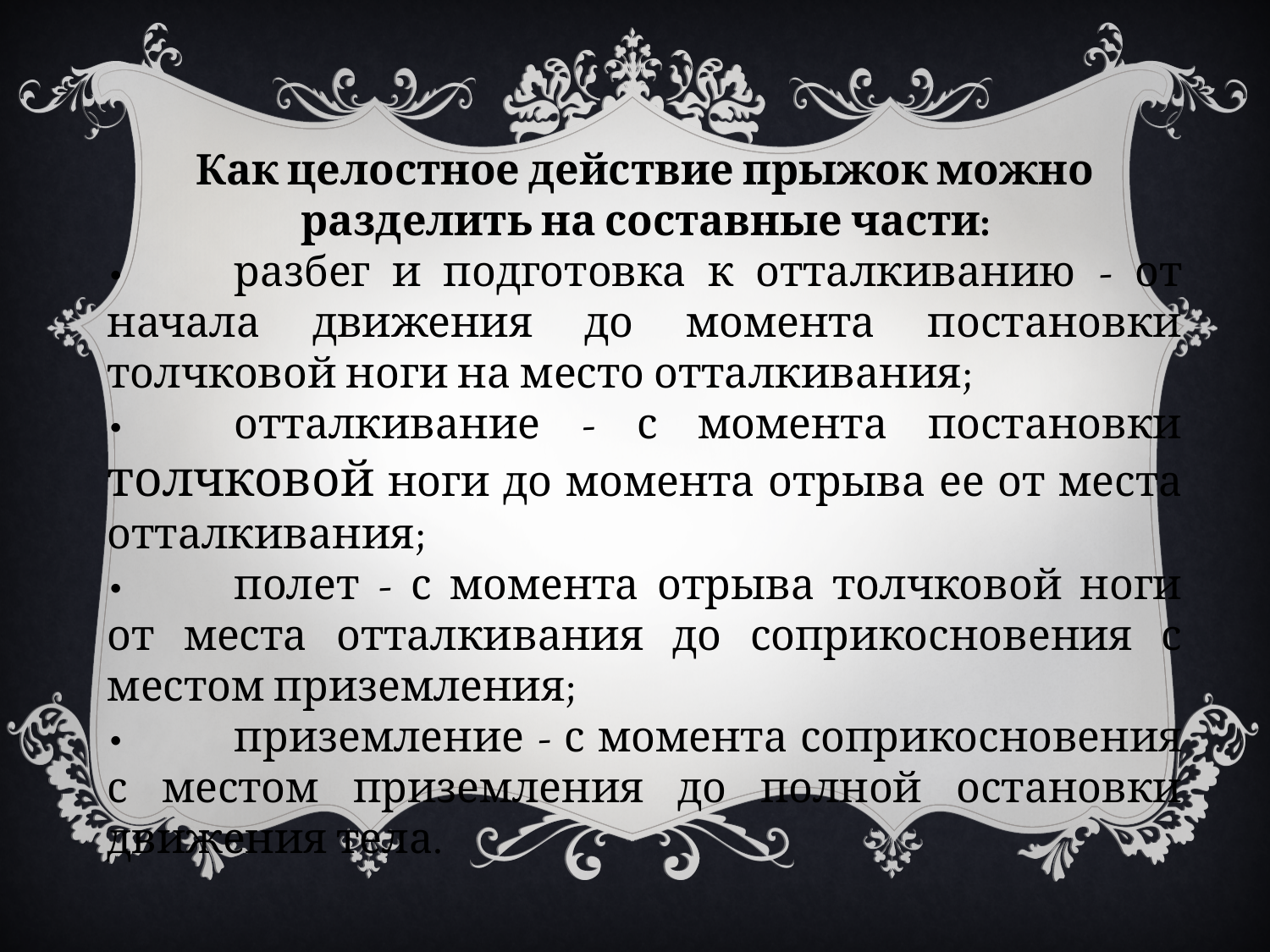

Как целостное действие прыжок можно разделить на составные части:
•	разбег и подготовка к отталкиванию - от начала движения до момента постановки толчковой ноги на место отталкивания;
•	отталкивание - с момента постановки толчковой ноги до момента отрыва ее от места отталкивания;
•	полет - с момента отрыва толчковой ноги от места отталкивания до соприкосновения с местом приземления;
•	приземление - с момента соприкосновения с местом приземления до полной остановки движения тела.